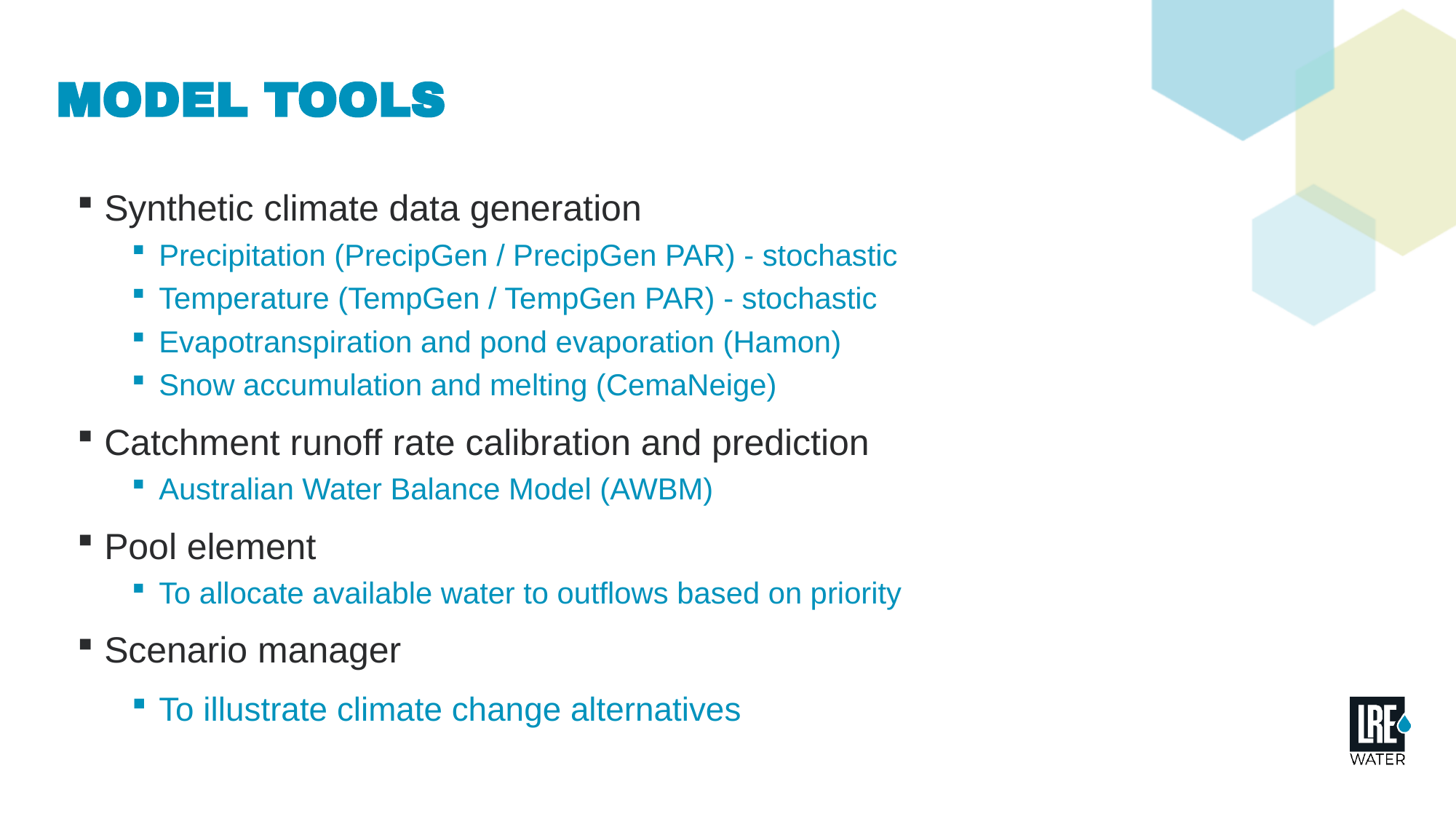

# Model tOOLS
Synthetic climate data generation
Precipitation (PrecipGen / PrecipGen PAR) - stochastic
Temperature (TempGen / TempGen PAR) - stochastic
Evapotranspiration and pond evaporation (Hamon)
Snow accumulation and melting (CemaNeige)
Catchment runoff rate calibration and prediction
Australian Water Balance Model (AWBM)
Pool element
To allocate available water to outflows based on priority
Scenario manager
To illustrate climate change alternatives